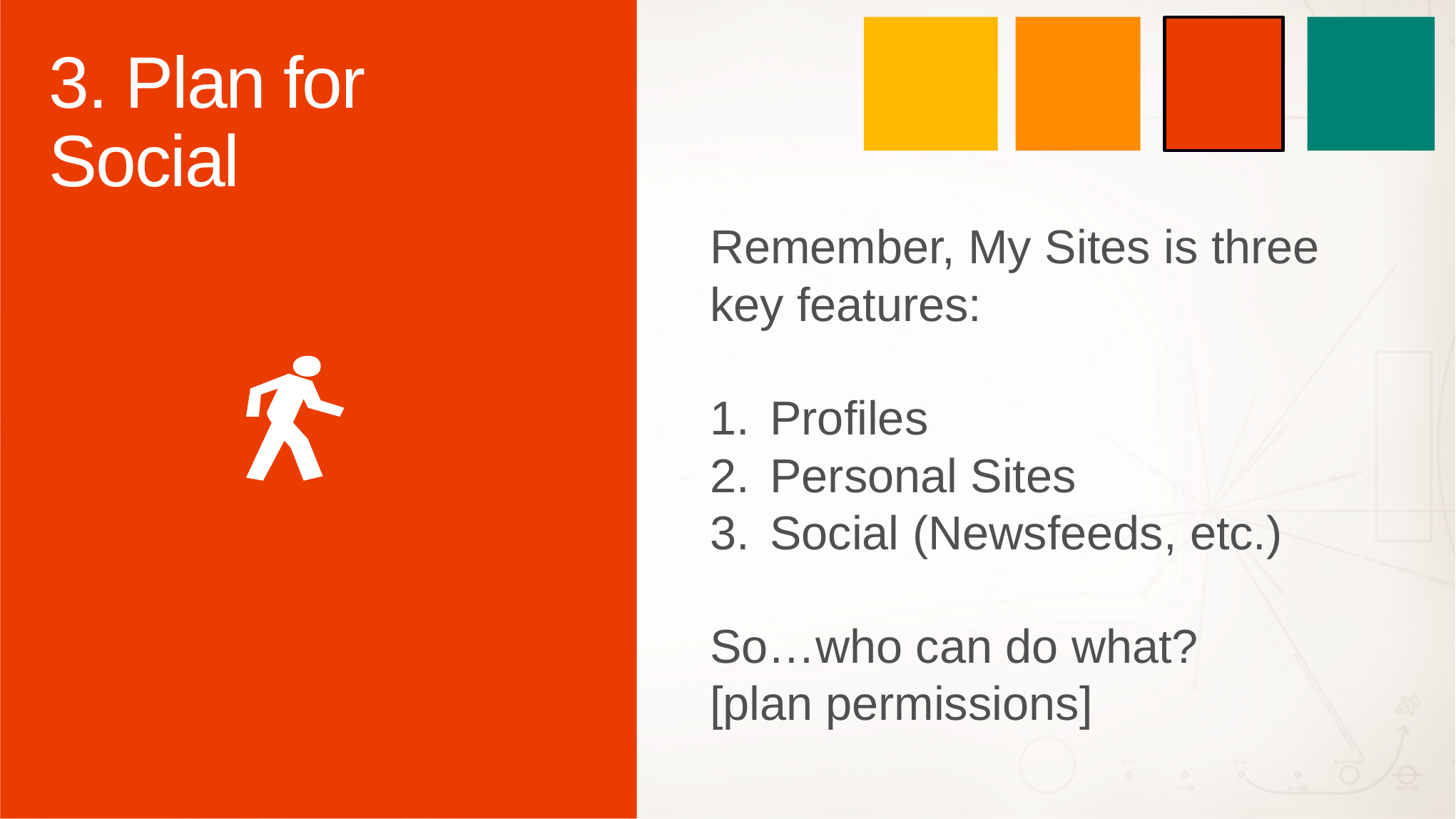

# 3. Plan for Social
Remember, My Sites is three key features:

Profiles
Personal Sites
Social (Newsfeeds, etc.)

So…who can do what?
[plan permissions]